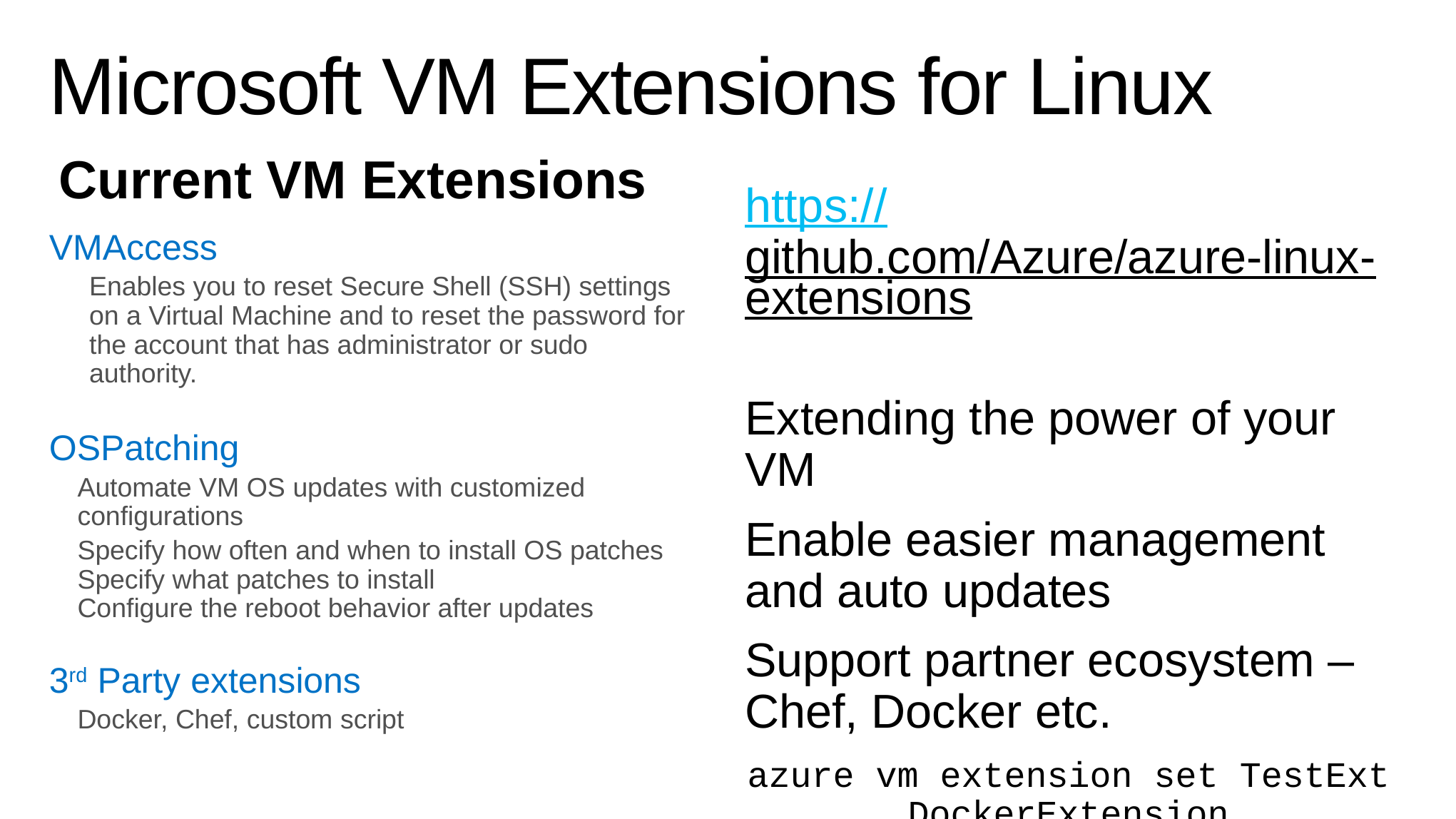

# Microsoft VM Extensions for Linux
Current VM Extensions
https://github.com/Azure/azure-linux-extensions
Extending the power of your VM
Enable easier management and auto updates
Support partner ecosystem – Chef, Docker etc.
azure vm extension set TestExt DockerExtension MSOpenTech.Extensions 0.3
VMAccess
Enables you to reset Secure Shell (SSH) settings on a Virtual Machine and to reset the password for the account that has administrator or sudo authority.

OSPatching
Automate VM OS updates with customized configurations
Specify how often and when to install OS patches
Specify what patches to install
Configure the reboot behavior after updates

3rd Party extensions
Docker, Chef, custom script